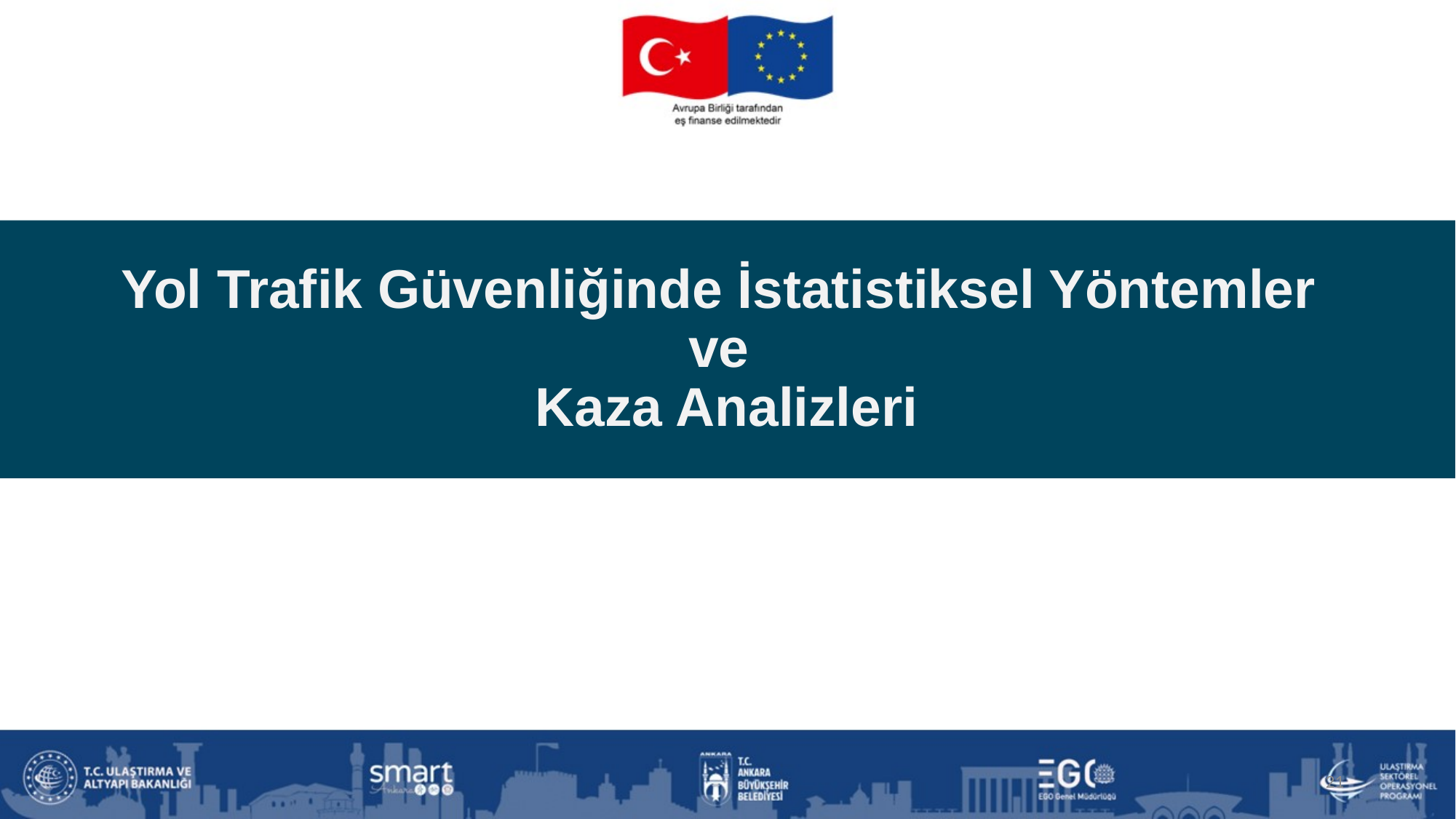

# Yol Trafik Güvenliğinde İstatistiksel Yöntemler ve Kaza Analizleri

21